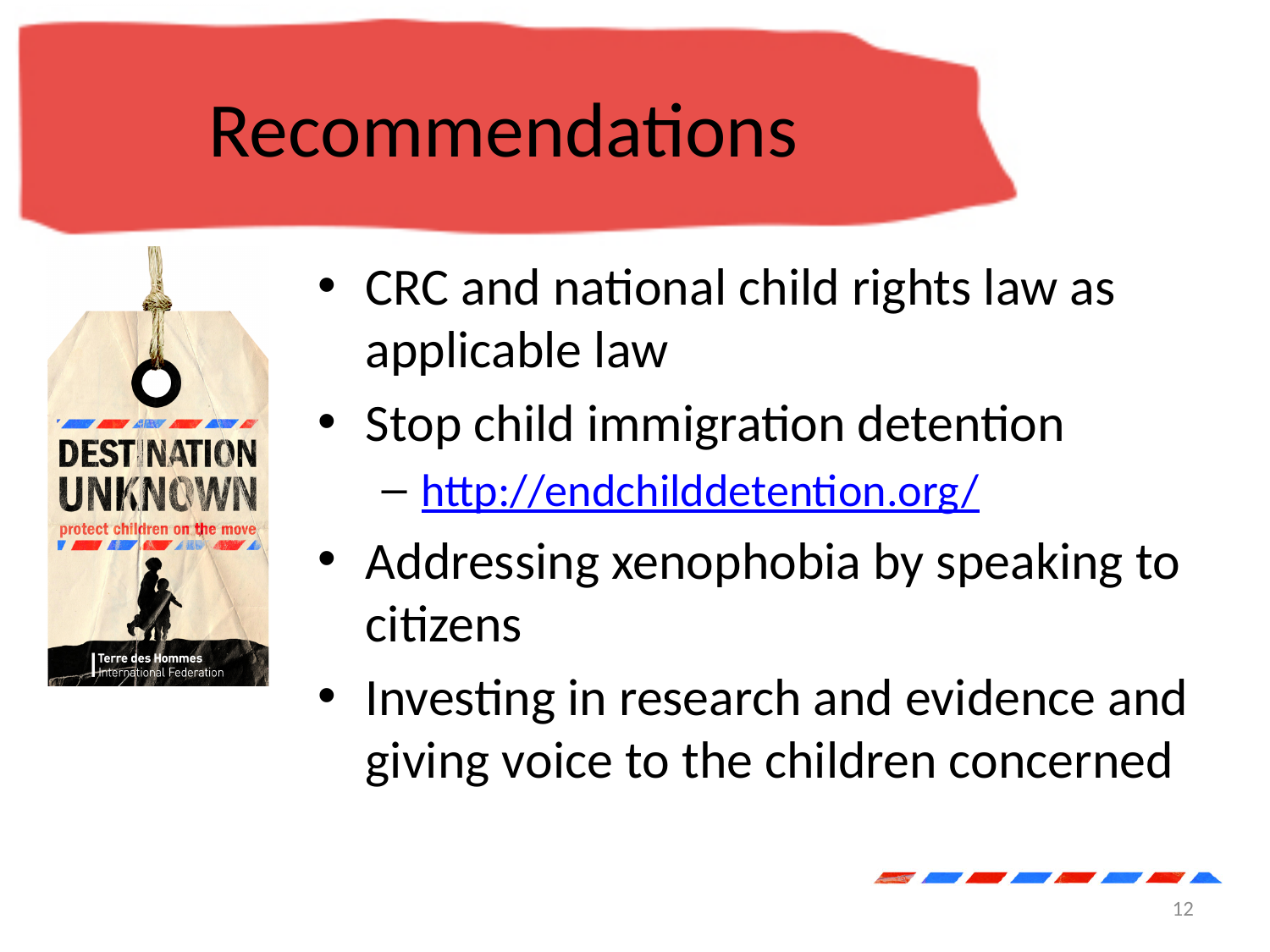

# Recommendations
CRC and national child rights law as applicable law
Stop child immigration detention
http://endchilddetention.org/
Addressing xenophobia by speaking to citizens
Investing in research and evidence and giving voice to the children concerned
12